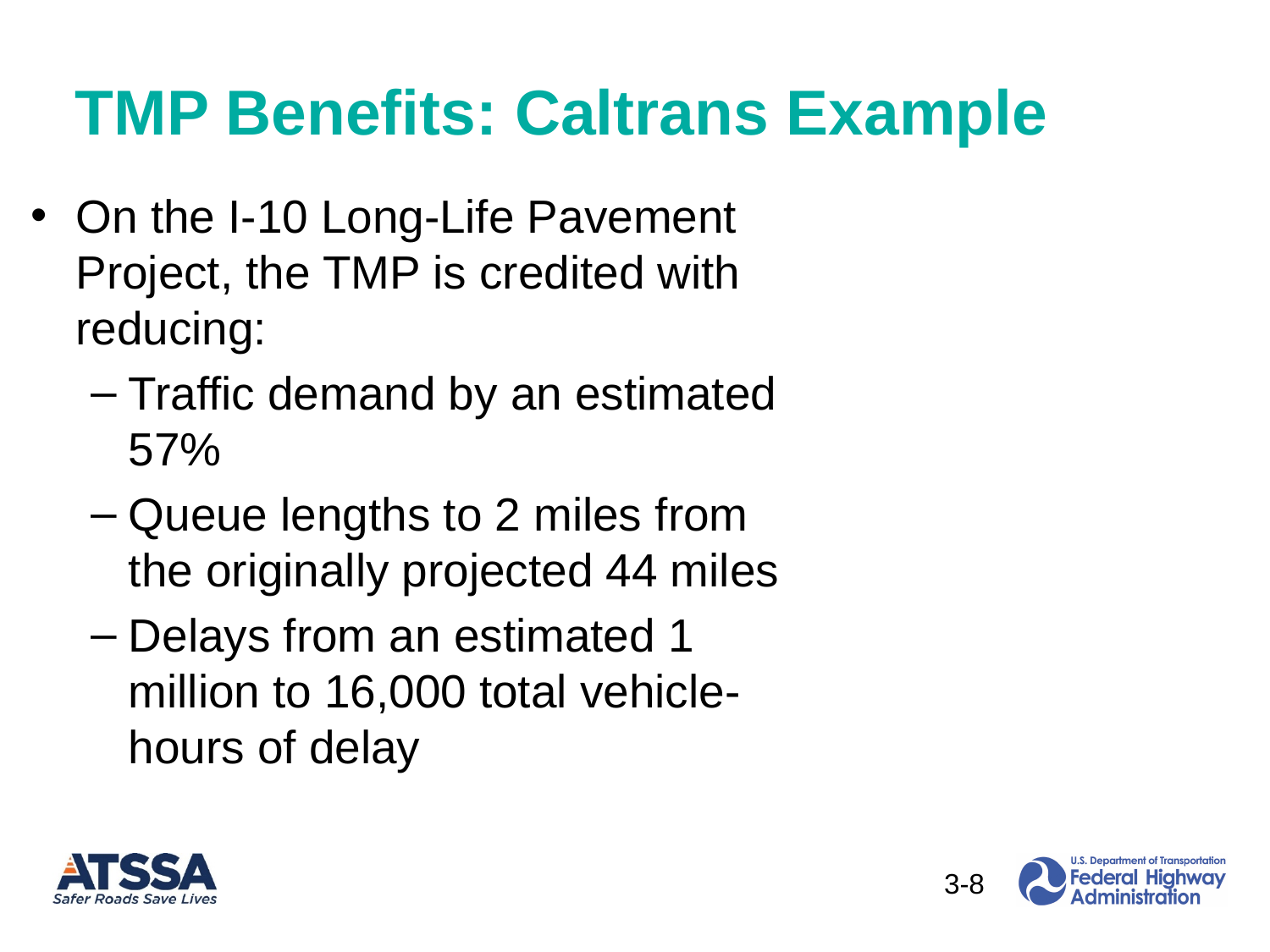

# TMP Benefits: Caltrans Example
On the I-10 Long-Life Pavement Project, the TMP is credited with reducing:
Traffic demand by an estimated 57%
Queue lengths to 2 miles from the originally projected 44 miles
Delays from an estimated 1 million to 16,000 total vehicle-hours of delay